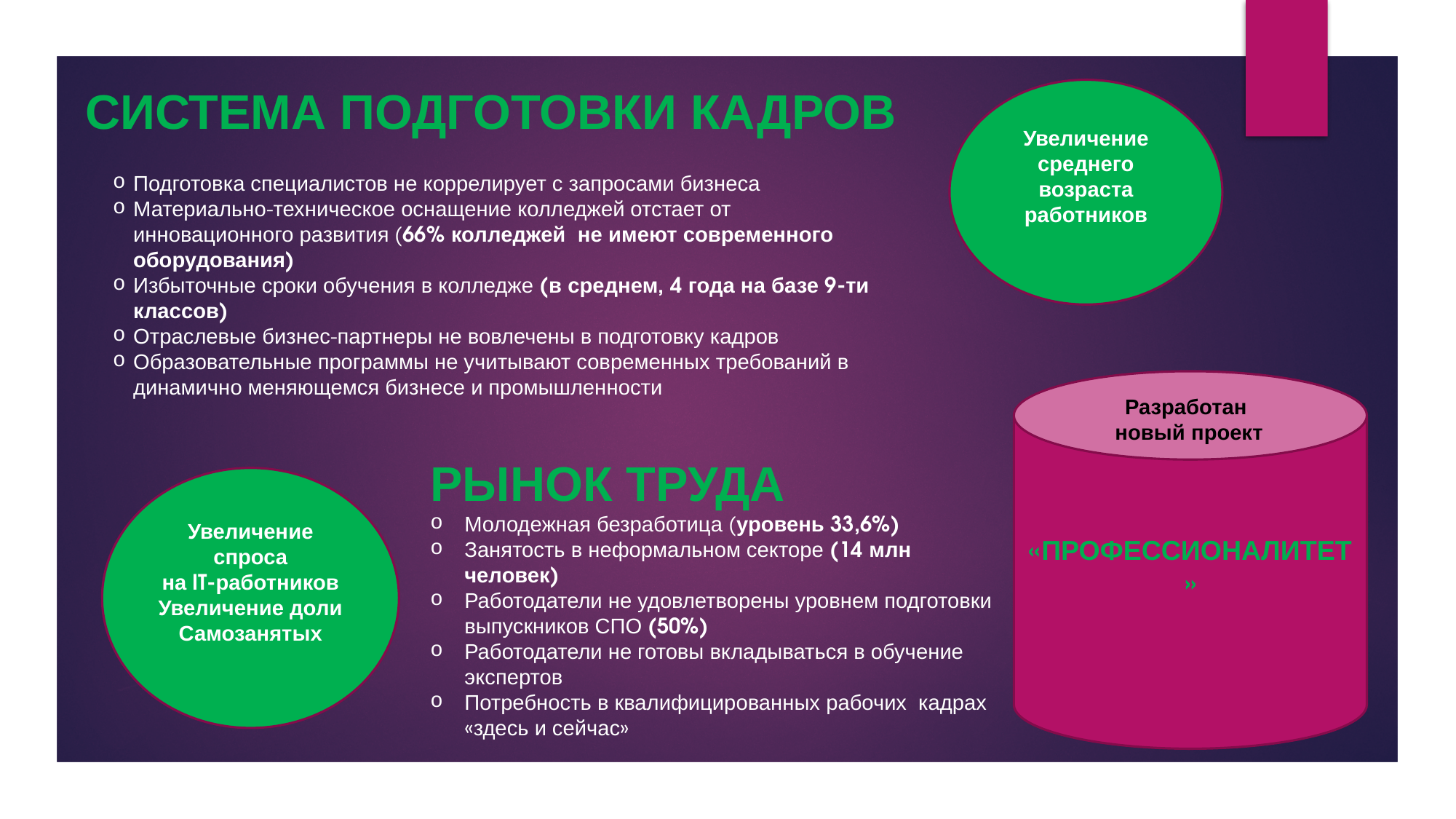

СИСТЕМА ПОДГОТОВКИ КАДРОВ

Увеличение среднего
возраста работников

Подготовка специалистов не коррелирует с запросами бизнеса
Материально-техническое оснащение колледжей отстает от инновационного развития (66% колледжей  не имеют современного оборудования)
Избыточные сроки обучения в колледже (в среднем, 4 года на базе 9-ти классов)
Отраслевые бизнес-партнеры не вовлечены в подготовку кадров
Образовательные программы не учитывают современных требований в динамично меняющемся бизнесе и промышленности
«ПРОФЕССИОНАЛИТЕТ»

Разработан
новый проект
РЫНОК ТРУДА
Молодежная безработица (уровень 33,6%)
Занятость в неформальном секторе (14 млн человек)
Работодатели не удовлетворены уровнем подготовки выпускников СПО (50%)
Работодатели не готовы вкладываться в обучение экспертов
Потребность в квалифицированных рабочих  кадрах «здесь и сейчас»

Увеличение спроса
на IT-работников
Увеличение доли
Самозанятых